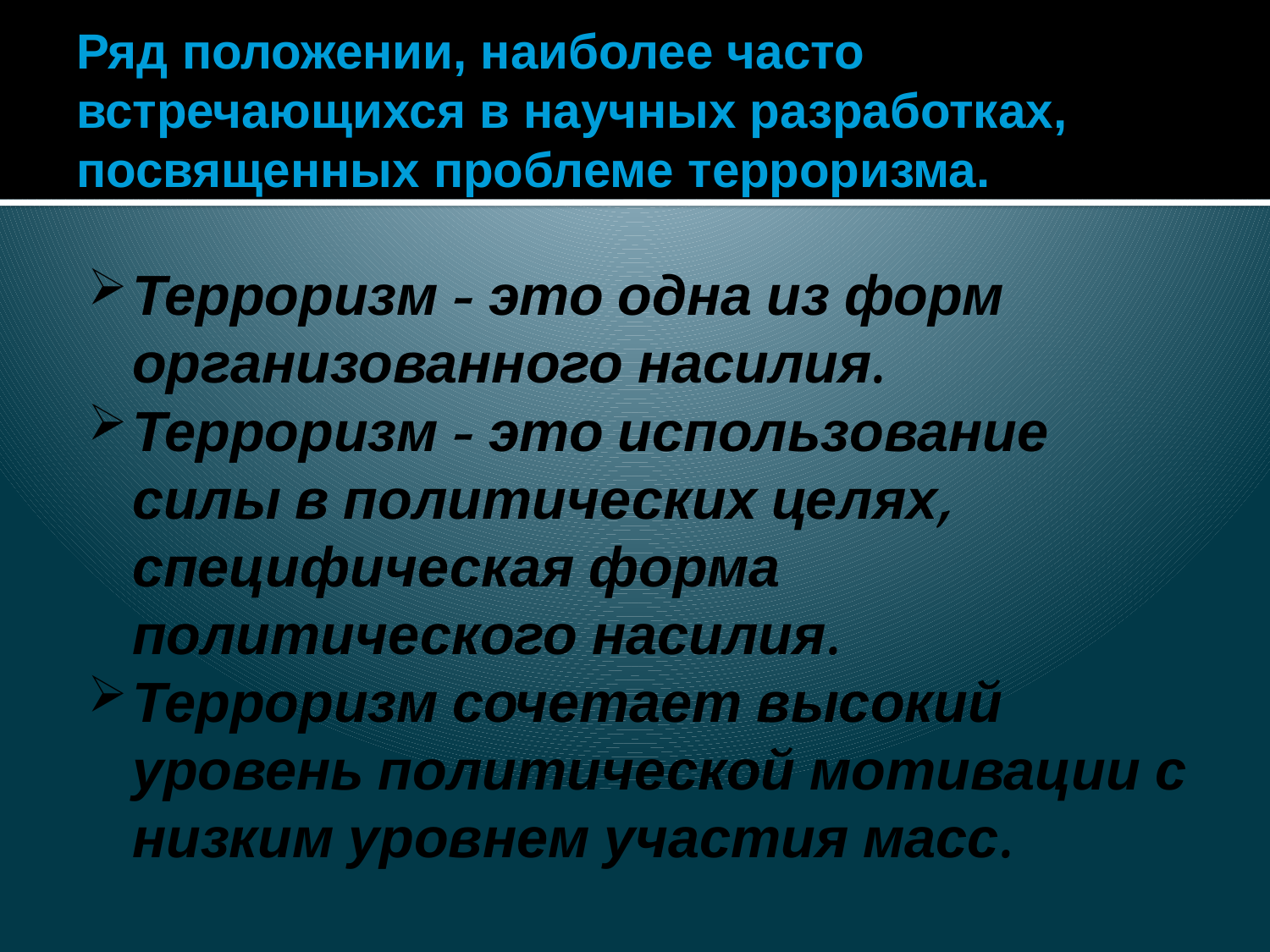

# Ряд положении, наиболее часто встречающихся в научных разработках, посвященных проблеме терроризма.
Терроризм - это одна из форм организованного насилия.
Терроризм - это использование силы в политических целях, специфическая форма политического насилия.
Терроризм сочетает высокий уровень политической мотивации с низким уровнем участия масс.